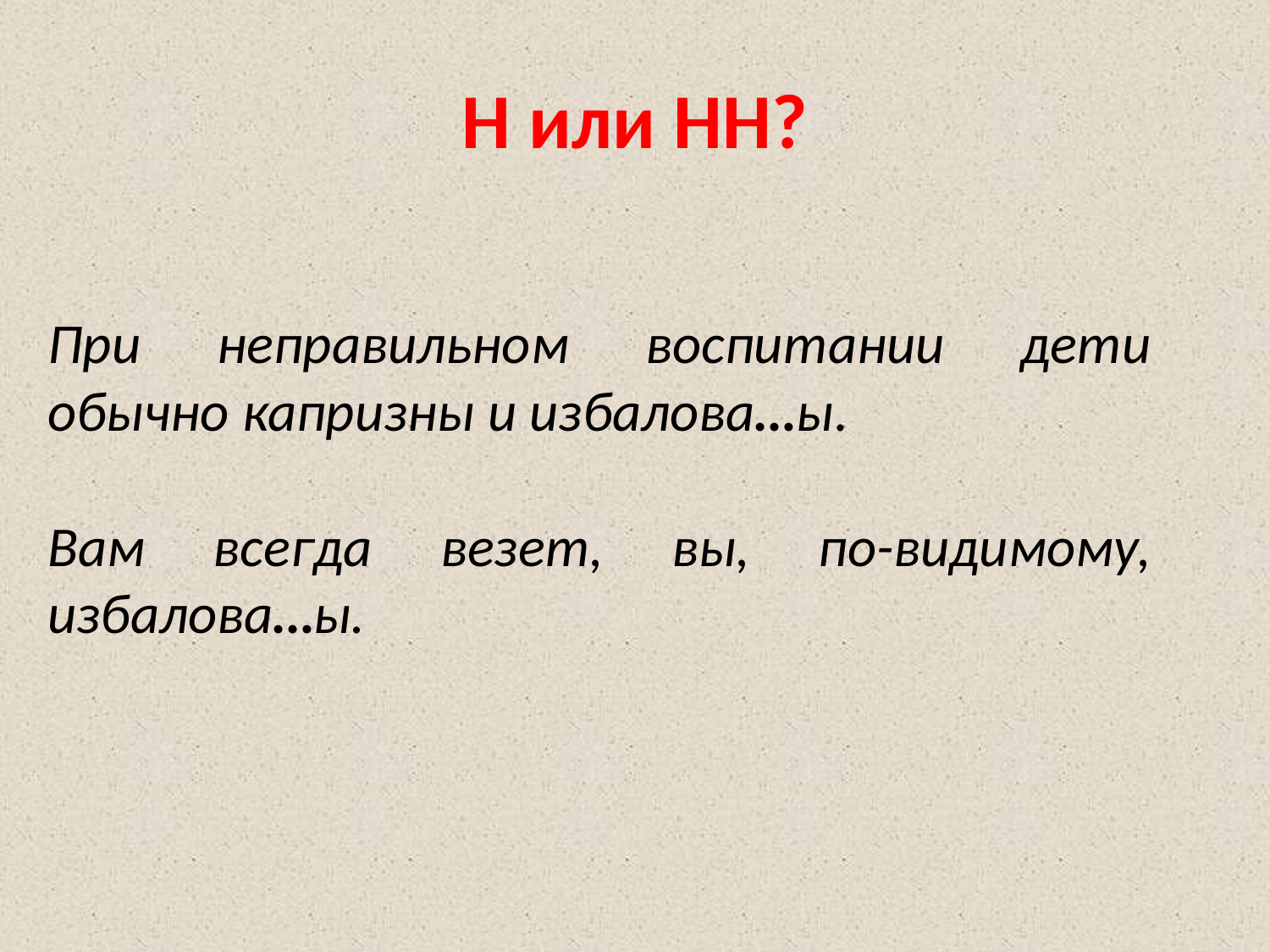

# Н или НН?
При неправильном воспитании дети обычно капризны и избалова…ы.

Вам всегда везет, вы, по-видимому, избалова…ы.